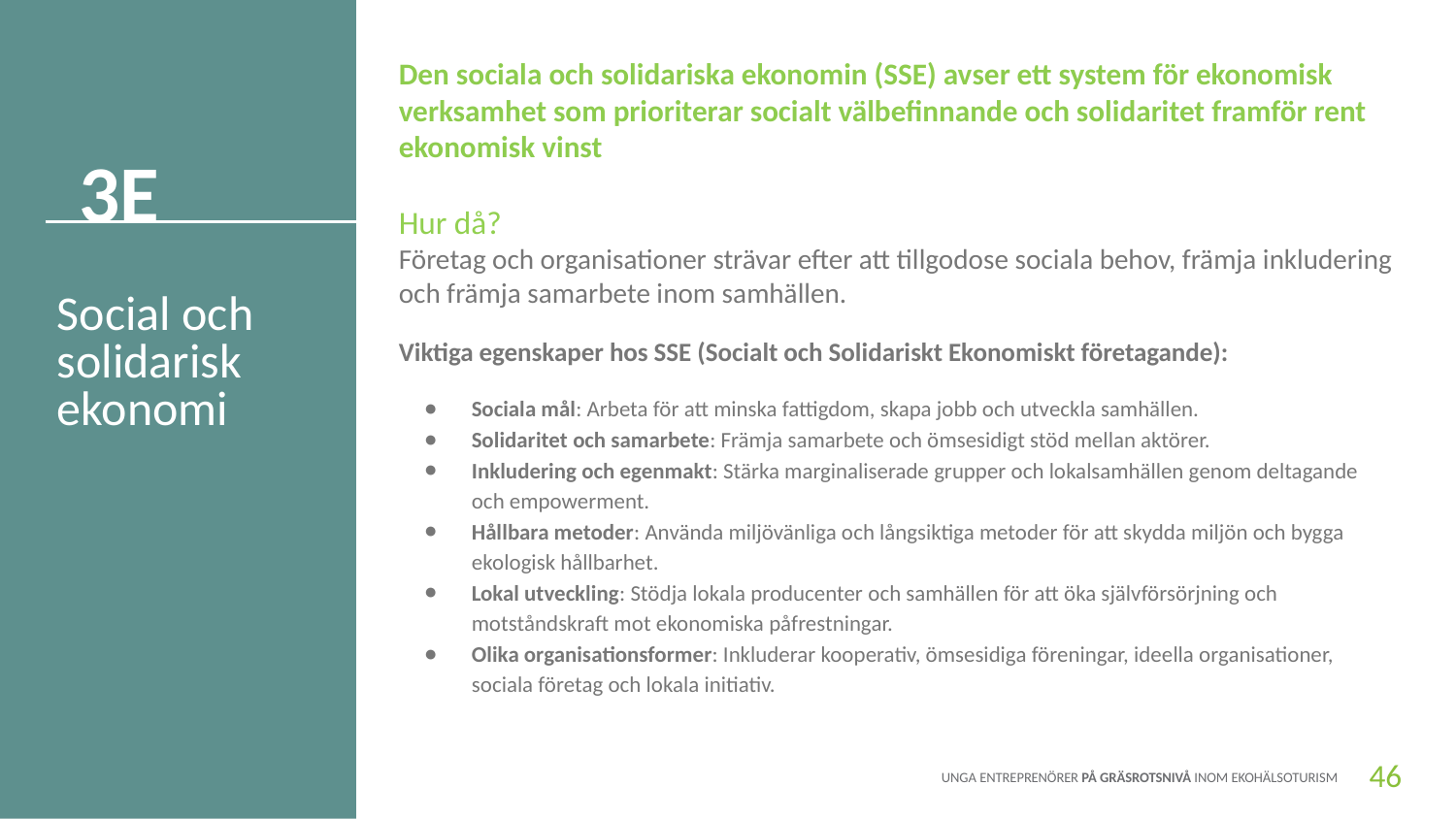

Den sociala och solidariska ekonomin (SSE) avser ett system för ekonomisk verksamhet som prioriterar socialt välbefinnande och solidaritet framför rent ekonomisk vinst
Hur då?
Företag och organisationer strävar efter att tillgodose sociala behov, främja inkludering och främja samarbete inom samhällen.
3E
Social och solidarisk ekonomi

Viktiga egenskaper hos SSE (Socialt och Solidariskt Ekonomiskt företagande):
Sociala mål: Arbeta för att minska fattigdom, skapa jobb och utveckla samhällen.
Solidaritet och samarbete: Främja samarbete och ömsesidigt stöd mellan aktörer.
Inkludering och egenmakt: Stärka marginaliserade grupper och lokalsamhällen genom deltagande och empowerment.
Hållbara metoder: Använda miljövänliga och långsiktiga metoder för att skydda miljön och bygga ekologisk hållbarhet.
Lokal utveckling: Stödja lokala producenter och samhällen för att öka självförsörjning och motståndskraft mot ekonomiska påfrestningar.
Olika organisationsformer: Inkluderar kooperativ, ömsesidiga föreningar, ideella organisationer, sociala företag och lokala initiativ.

46